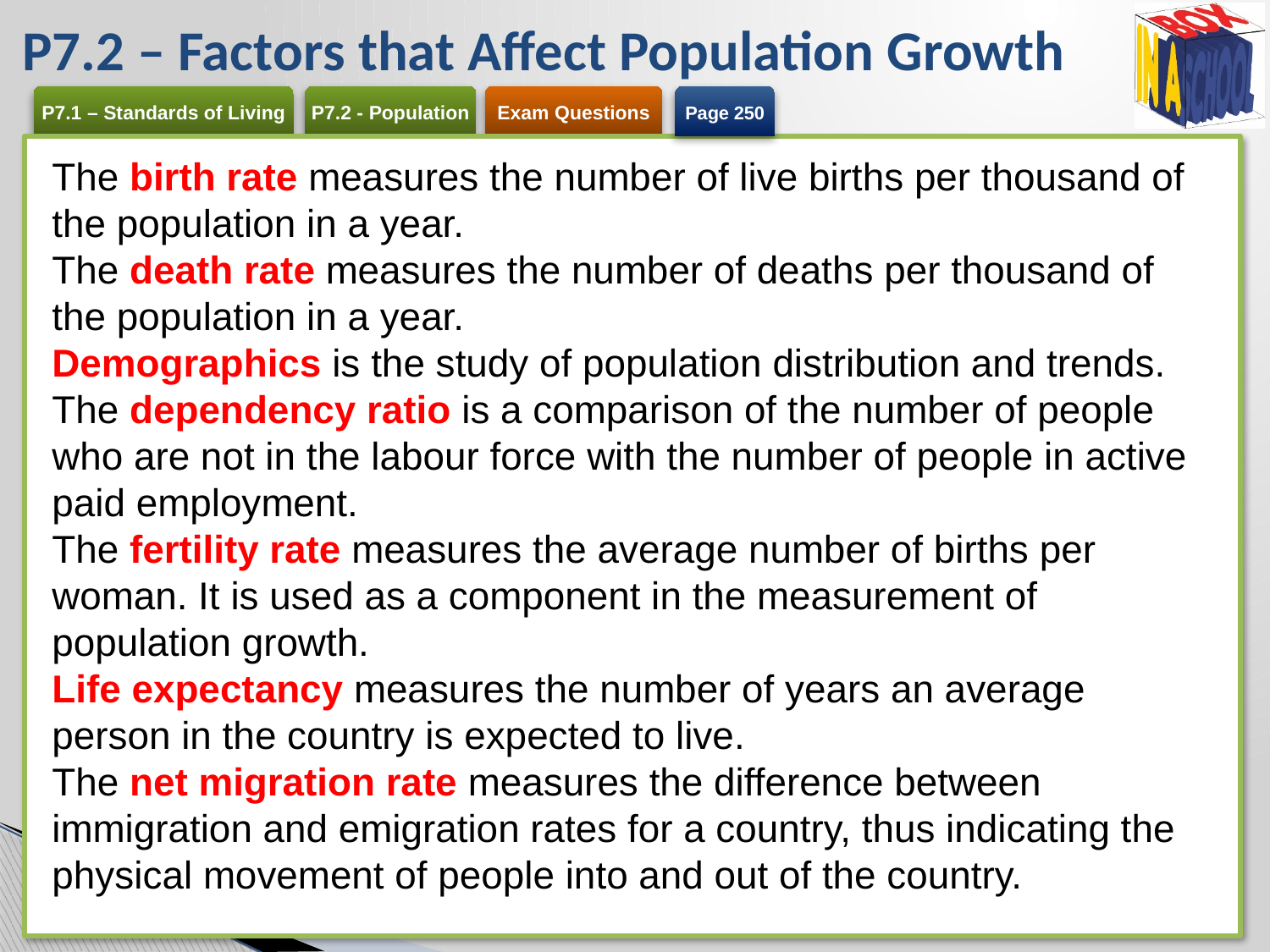

# P7.2 – Factors that Affect Population Growth
Page 250
The birth rate measures the number of live births per thousand of the population in a year.
The death rate measures the number of deaths per thousand of the population in a year.
Demographics is the study of population distribution and trends.
The dependency ratio is a comparison of the number of people who are not in the labour force with the number of people in active paid employment.
The fertility rate measures the average number of births per woman. It is used as a component in the measurement of population growth.
Life expectancy measures the number of years an average person in the country is expected to live.
The net migration rate measures the difference between immigration and emigration rates for a country, thus indicating the physical movement of people into and out of the country.